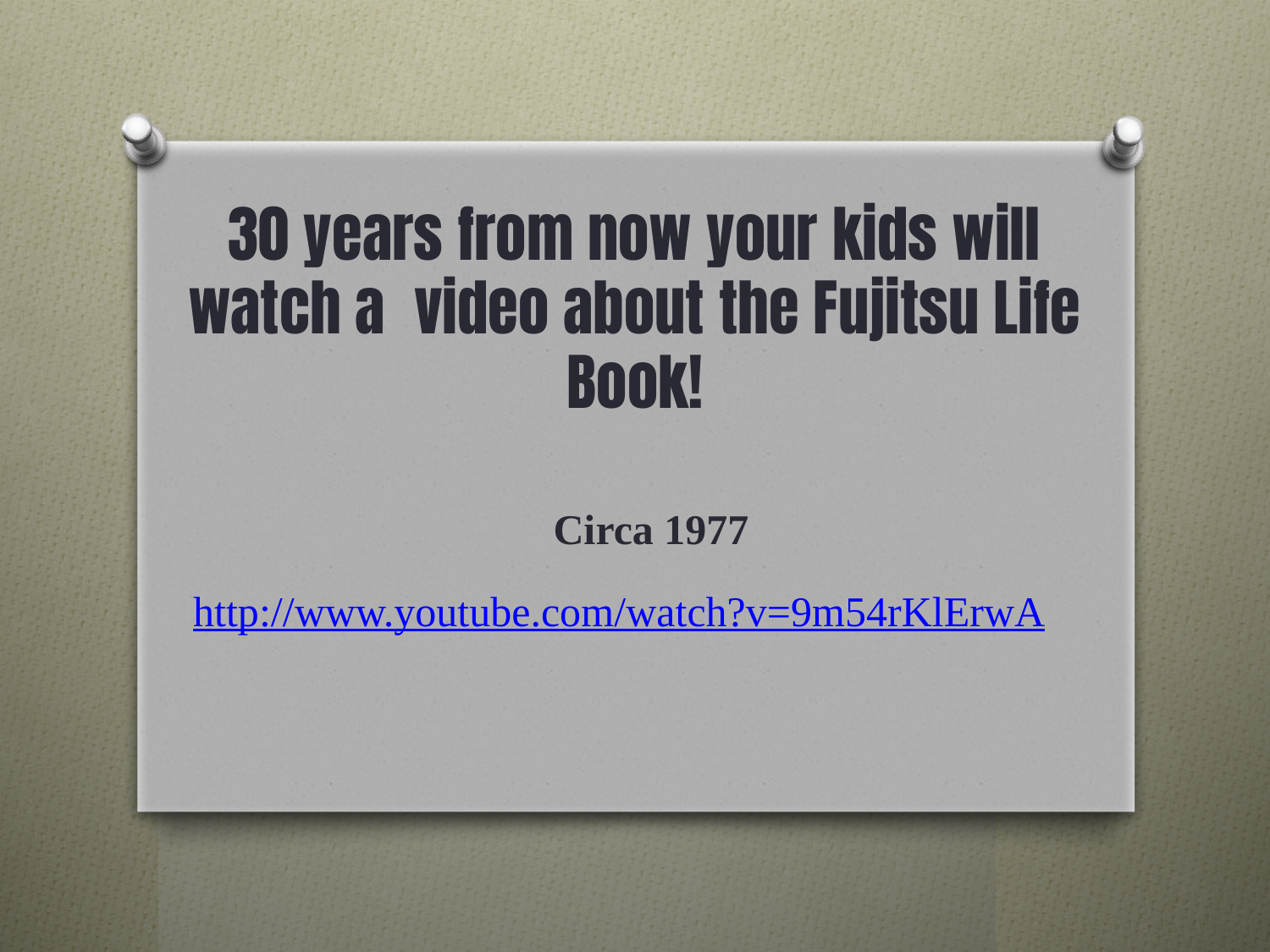

# 30 years from now your kids will watch a  video about the Fujitsu Life Book!
Circa 1977

http://www.youtube.com/watch?v=9m54rKlErwA